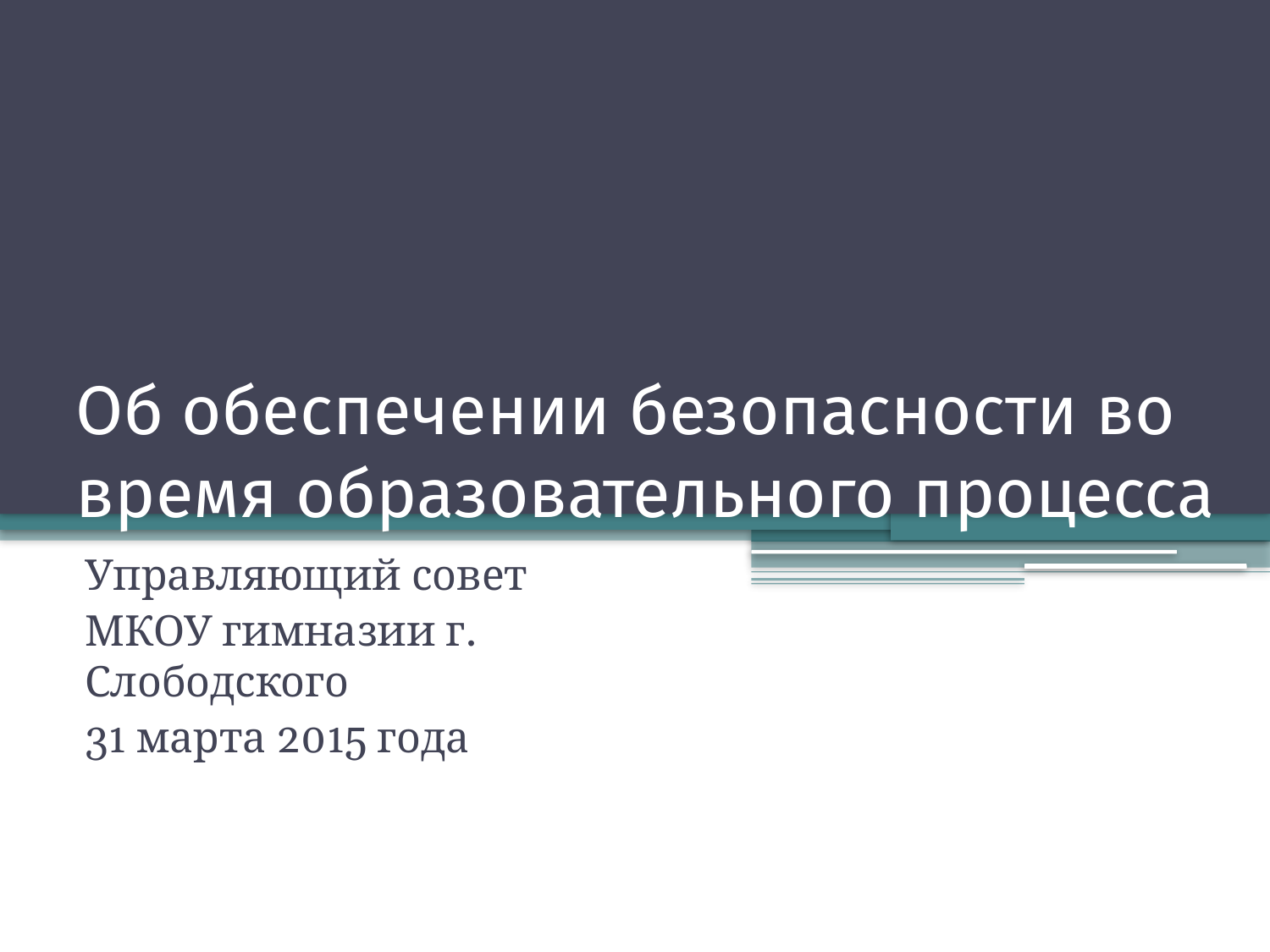

# Об обеспечении безопасности во время образовательного процесса
Управляющий совет
МКОУ гимназии г. Слободского
31 марта 2015 года